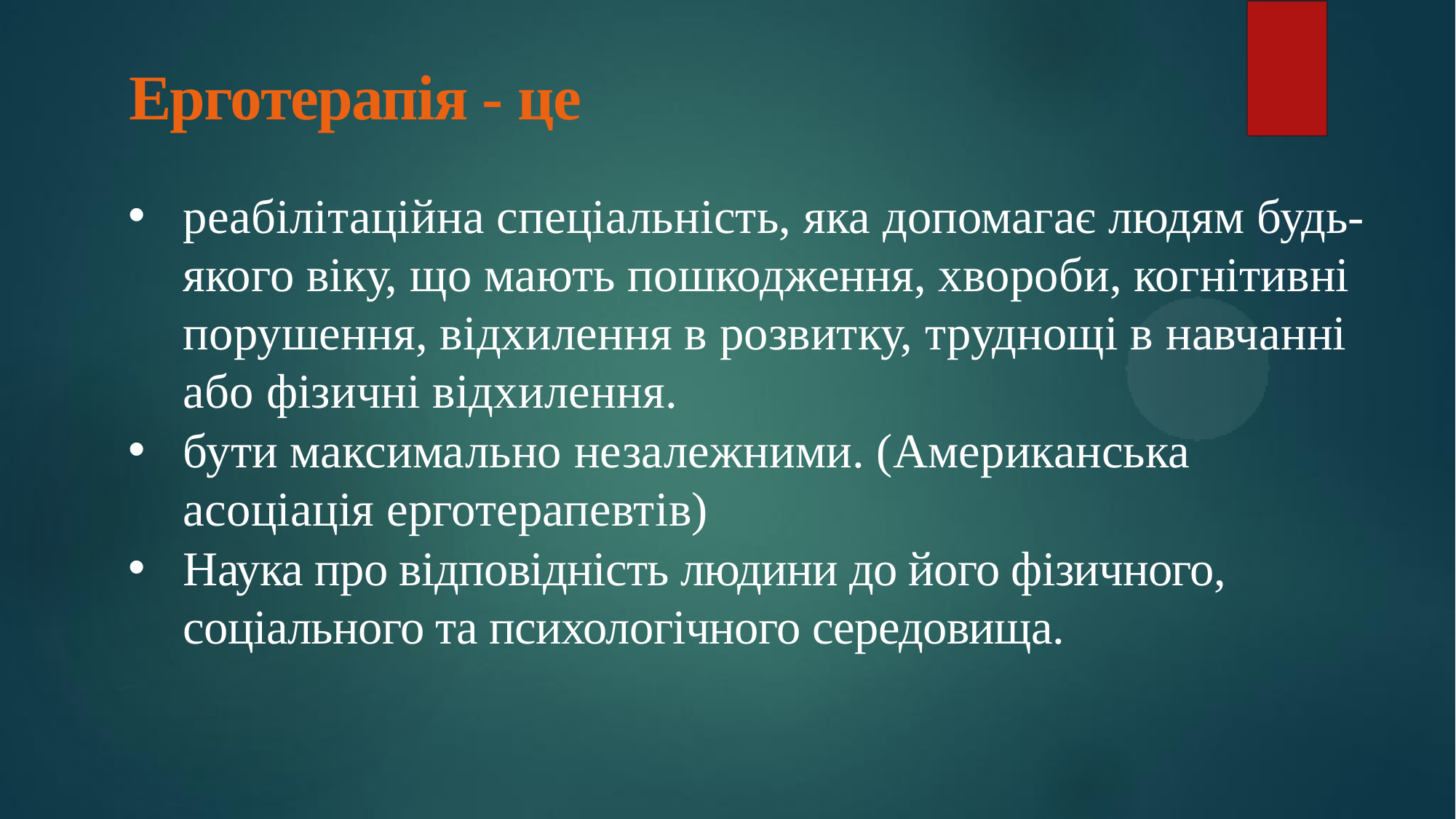

# Ерготерапія - це
реабілітаційна спеціальність, яка допомагає людям будь-якого віку, що мають пошкодження, хвороби, когнітивні порушення, відхилення в розвитку, труднощі в навчанні або фізичні відхилення.
бути максимально незалежними. (Американська асоціація ерготерапевтів)
Наука про відповідність людини до його фізичного, соціального та психологічного середовища.